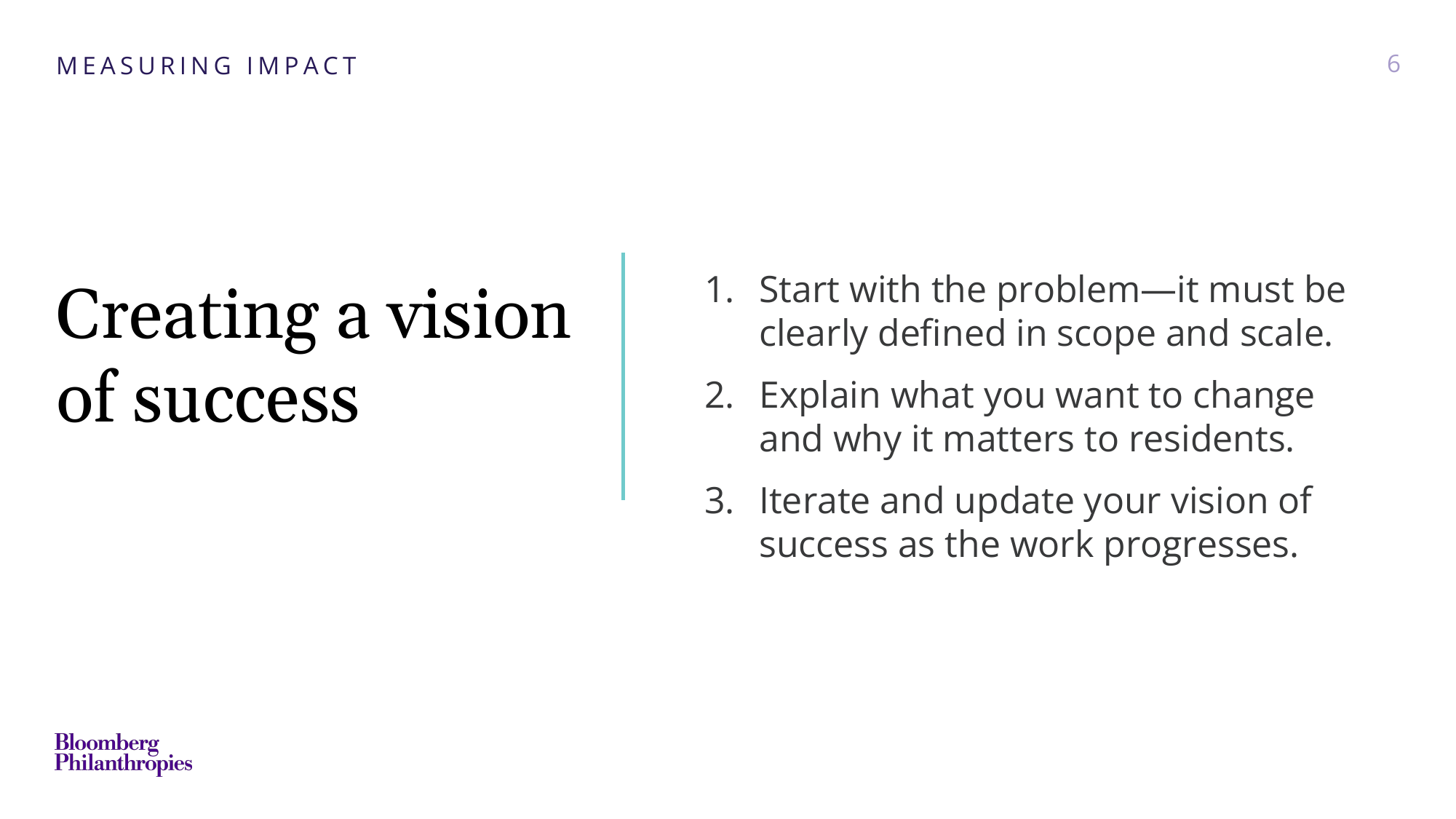

MEASURING IMPACT
6
Start with the problem—it must be clearly defined in scope and scale.
Explain what you want to change and why it matters to residents.
Iterate and update your vision of success as the work progresses.
Creating a vision of success